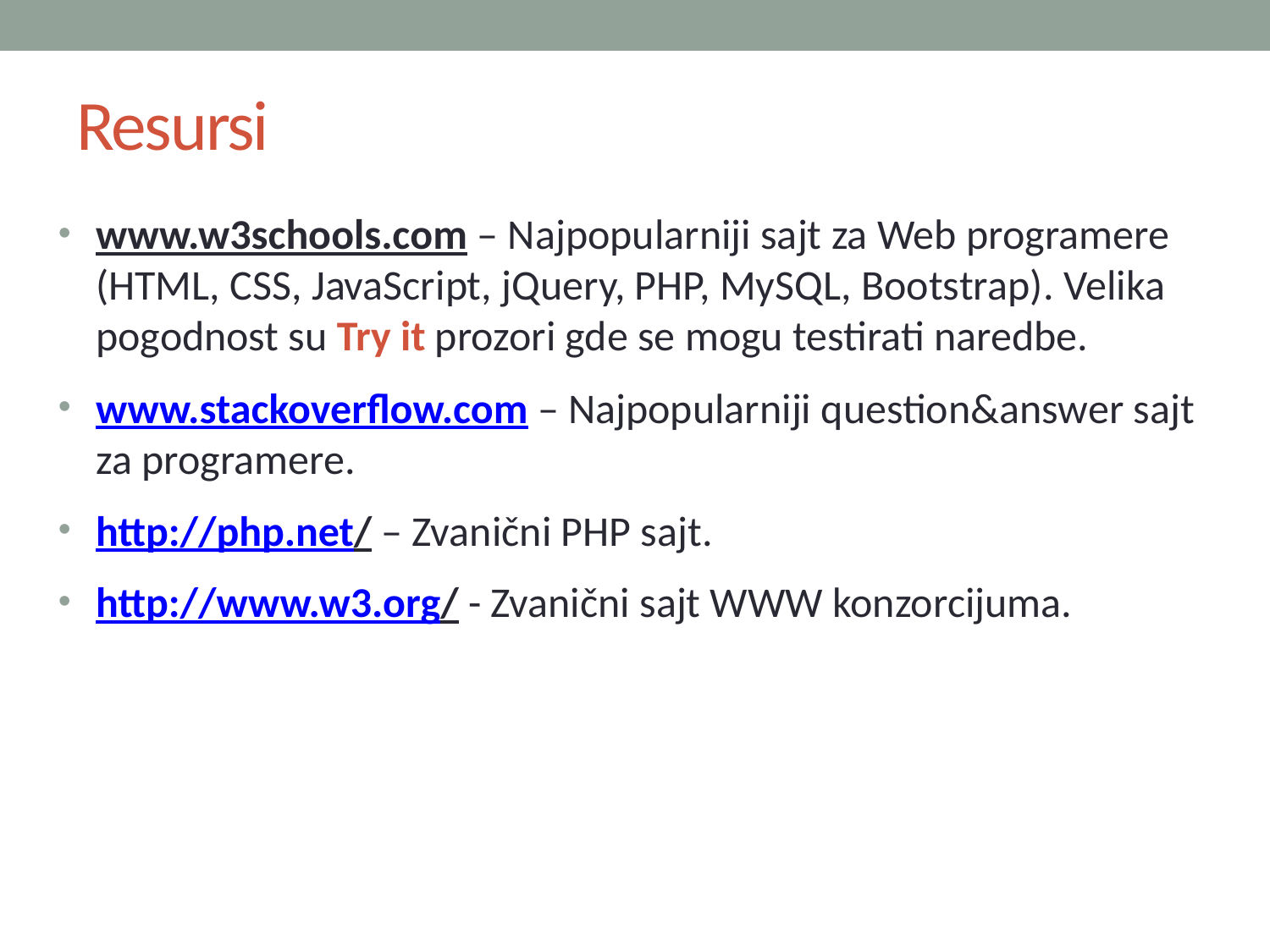

# Resursi
www.w3schools.com – Najpopularniji sajt za Web programere (HTML, CSS, JavaScript, jQuery, PHP, MySQL, Bootstrap). Velika pogodnost su Try it prozori gde se mogu testirati naredbe.
www.stackoverflow.com – Najpopularniji question&answer sajt za programere.
http://php.net/ – Zvanični PHP sajt.
http://www.w3.org/ - Zvanični sajt WWW konzorcijuma.